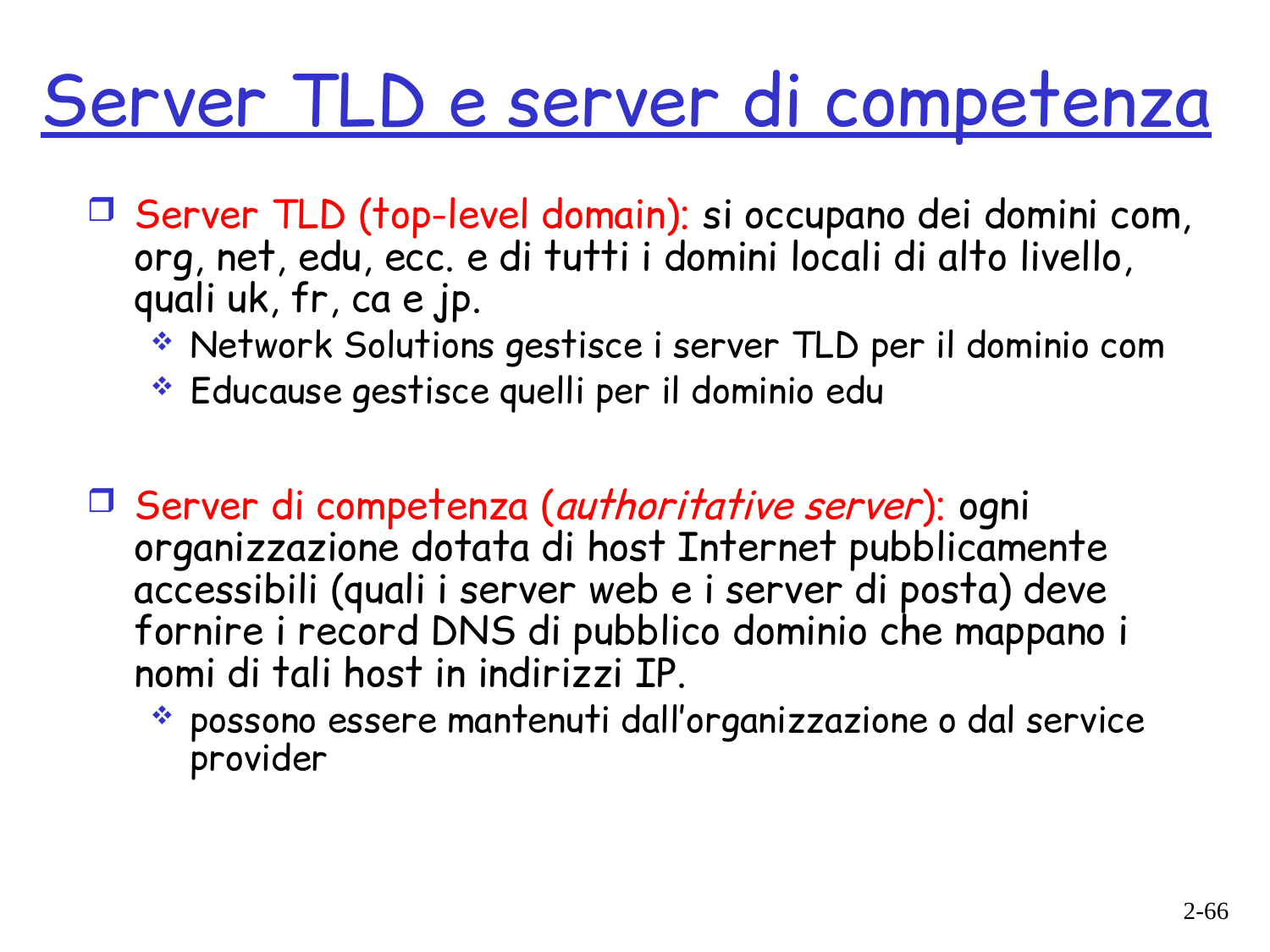

# Server TLD e server di competenza
Server TLD (top-level domain): si occupano dei domini com, org, net, edu, ecc. e di tutti i domini locali di alto livello, quali uk, fr, ca e jp.
Network Solutions gestisce i server TLD per il dominio com
Educause gestisce quelli per il dominio edu

Server di competenza (authoritative server): ogni organizzazione dotata di host Internet pubblicamente accessibili (quali i server web e i server di posta) deve fornire i record DNS di pubblico dominio che mappano i nomi di tali host in indirizzi IP.
possono essere mantenuti dall’organizzazione o dal service provider

2-66